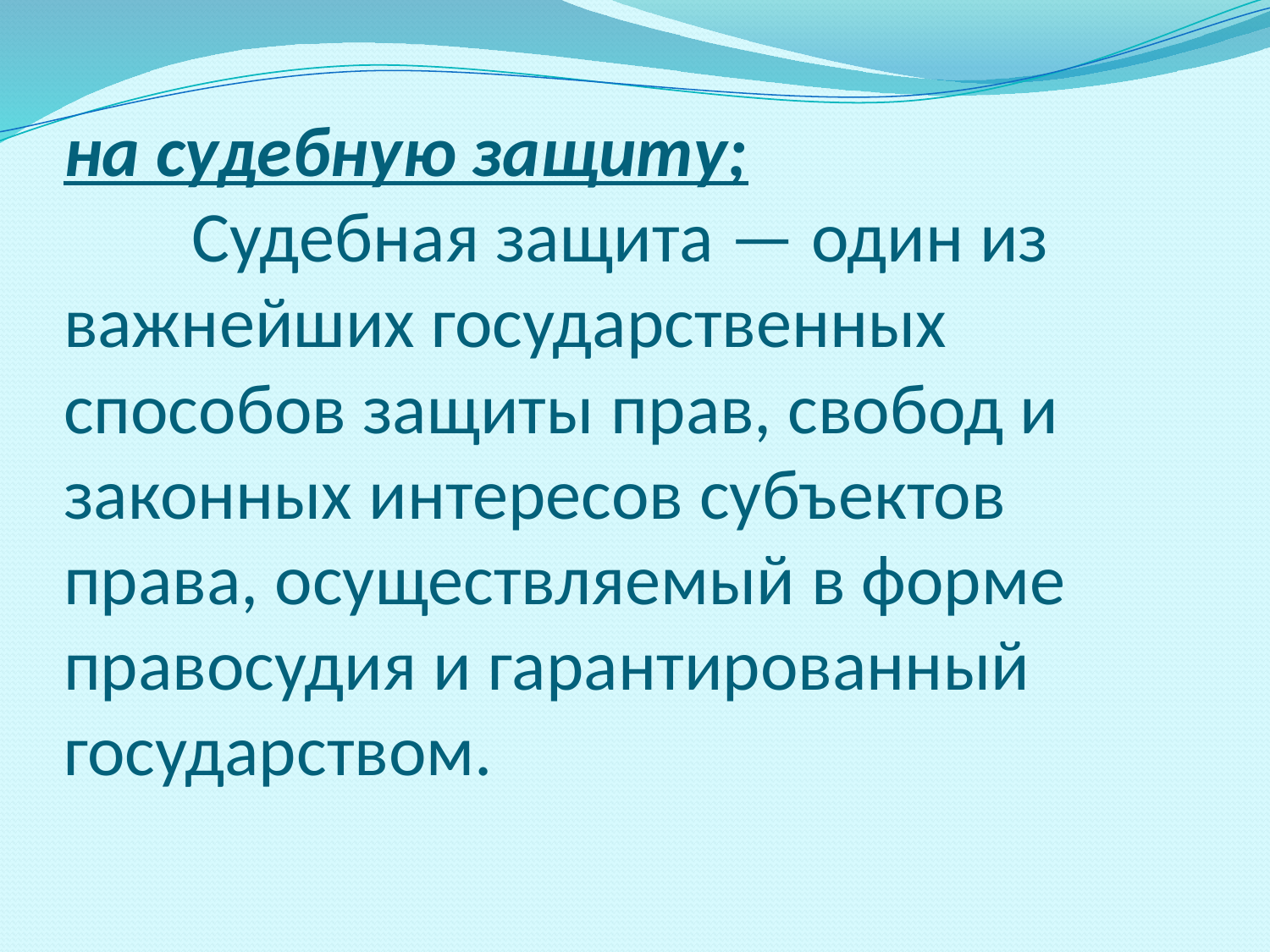

# на судебную защиту; Судебная защита — один из важнейших государственных способов защиты прав, свобод и законных интересов субъектов права, осуществляемый в форме правосудия и гарантированный государством.